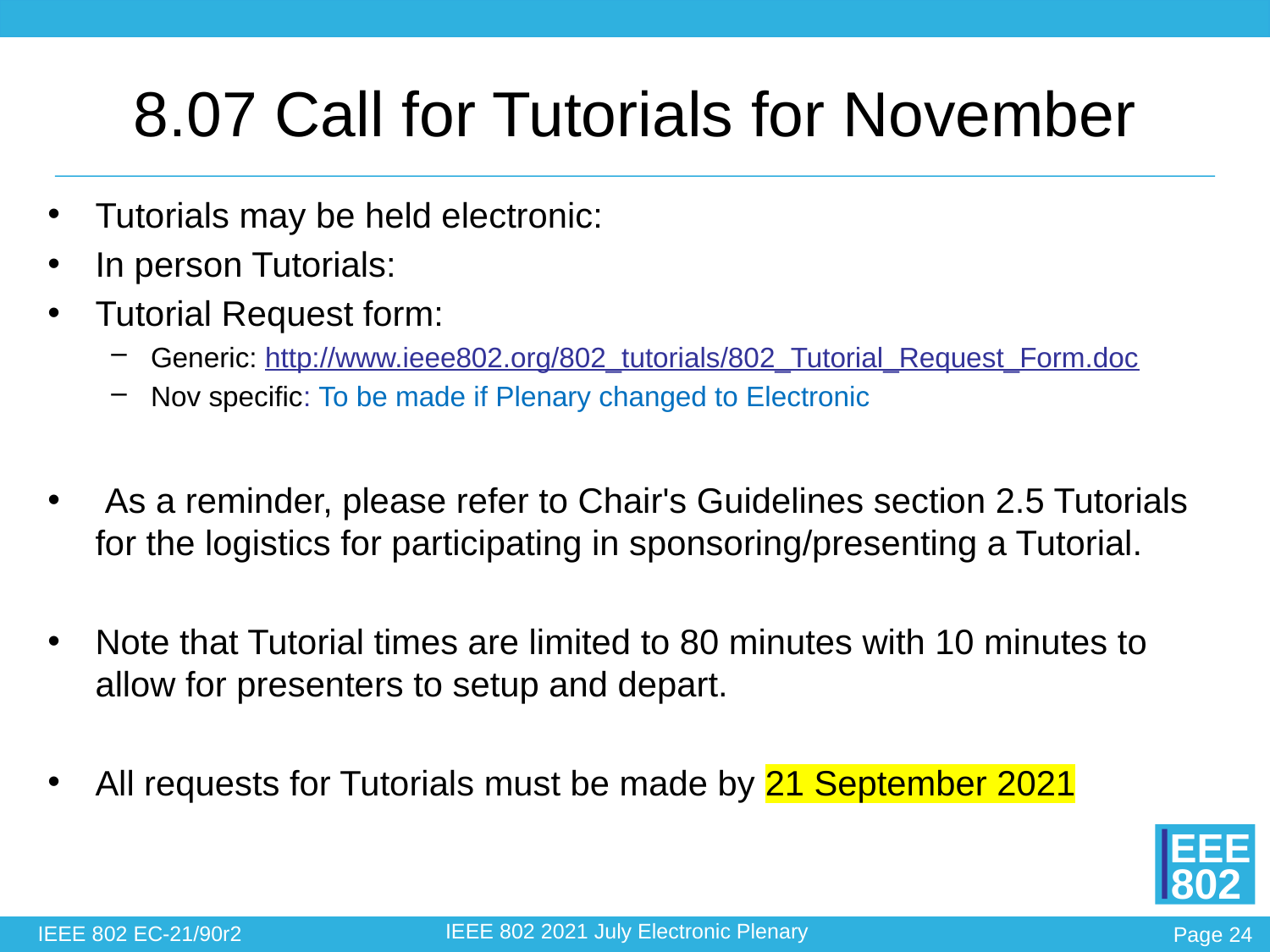

# 8.07 Call for Tutorials for November
Tutorials may be held electronic:
In person Tutorials:
Tutorial Request form:
Generic: http://www.ieee802.org/802_tutorials/802_Tutorial_Request_Form.doc
Nov specific: To be made if Plenary changed to Electronic

 As a reminder, please refer to Chair's Guidelines section 2.5 Tutorials for the logistics for participating in sponsoring/presenting a Tutorial.

Note that Tutorial times are limited to 80 minutes with 10 minutes to allow for presenters to setup and depart.

All requests for Tutorials must be made by 21 September 2021

IEEE 802 EC-21/90r2